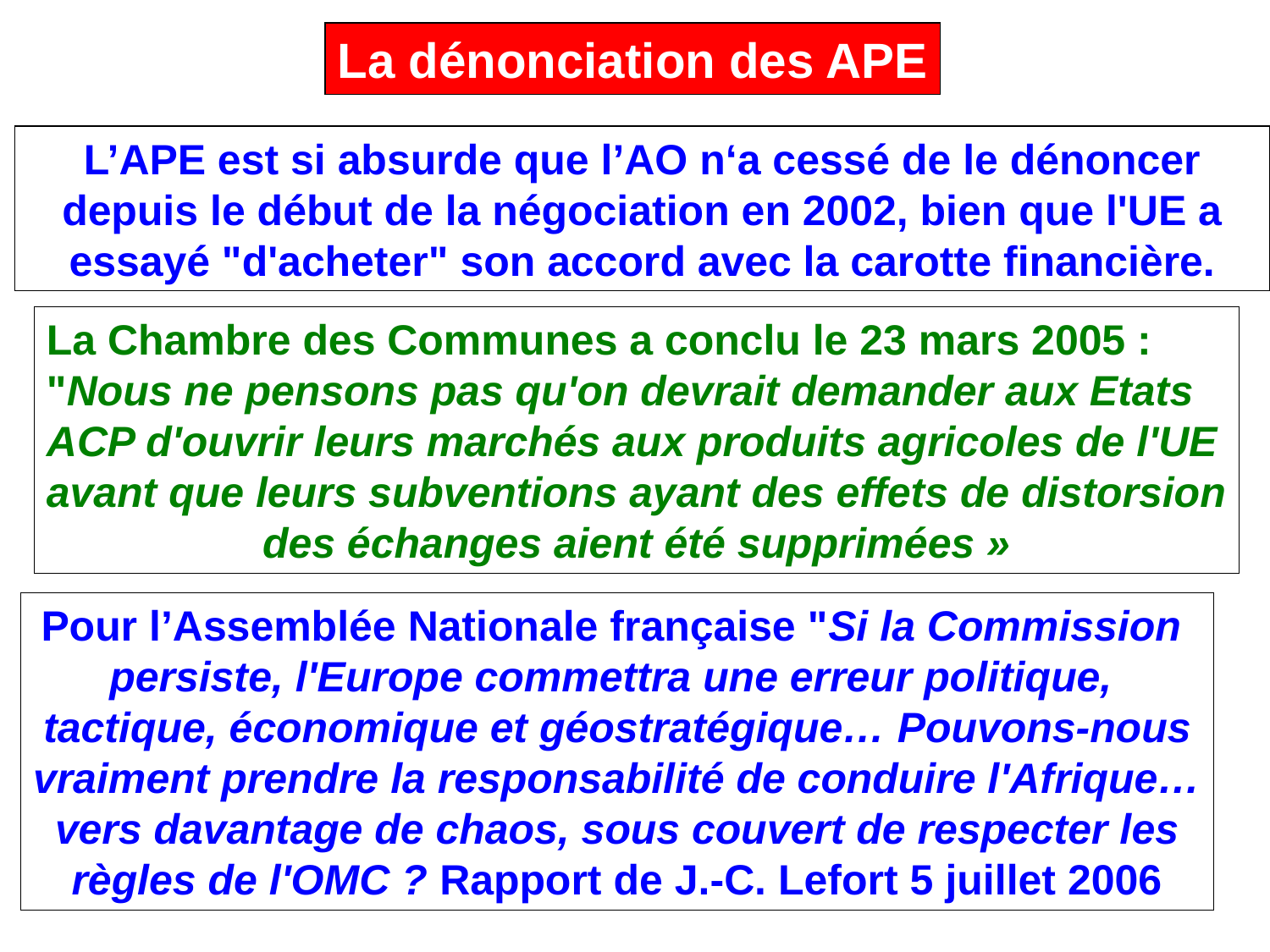

La dénonciation des APE
L’APE est si absurde que l’AO n‘a cessé de le dénoncer depuis le début de la négociation en 2002, bien que l'UE a essayé "d'acheter" son accord avec la carotte financière.
La Chambre des Communes a conclu le 23 mars 2005 :
"Nous ne pensons pas qu'on devrait demander aux Etats
ACP d'ouvrir leurs marchés aux produits agricoles de l'UE
avant que leurs subventions ayant des effets de distorsion
des échanges aient été supprimées »
Pour l’Assemblée Nationale française "Si la Commission
persiste, l'Europe commettra une erreur politique,
tactique, économique et géostratégique… Pouvons-nous
vraiment prendre la responsabilité de conduire l'Afrique…
vers davantage de chaos, sous couvert de respecter les
règles de l'OMC ? Rapport de J.-C. Lefort 5 juillet 2006